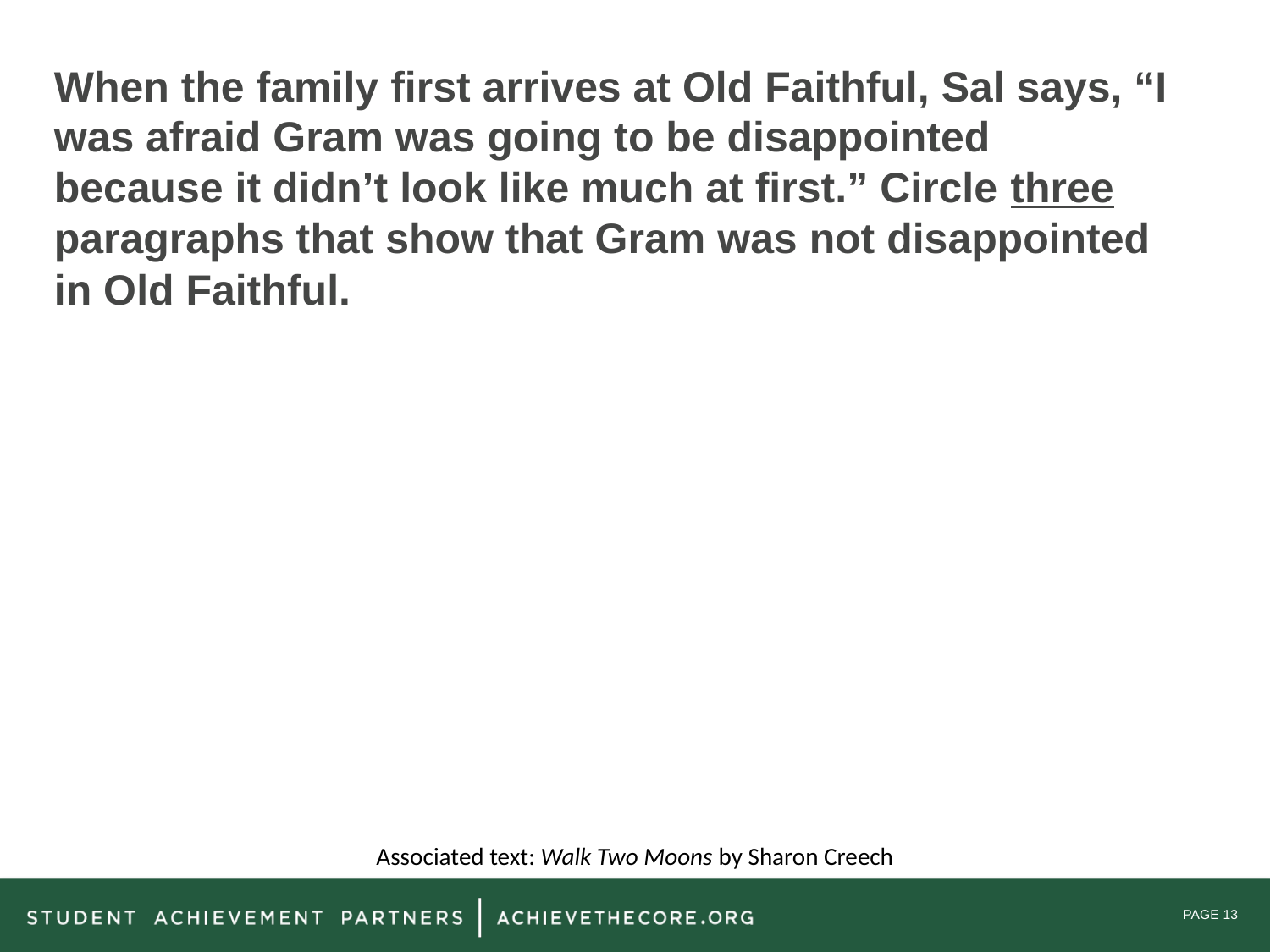

When the family first arrives at Old Faithful, Sal says, “I was afraid Gram was going to be disappointed because it didn’t look like much at first.” Circle three paragraphs that show that Gram was not disappointed in Old Faithful.

Associated text: Walk Two Moons by Sharon Creech